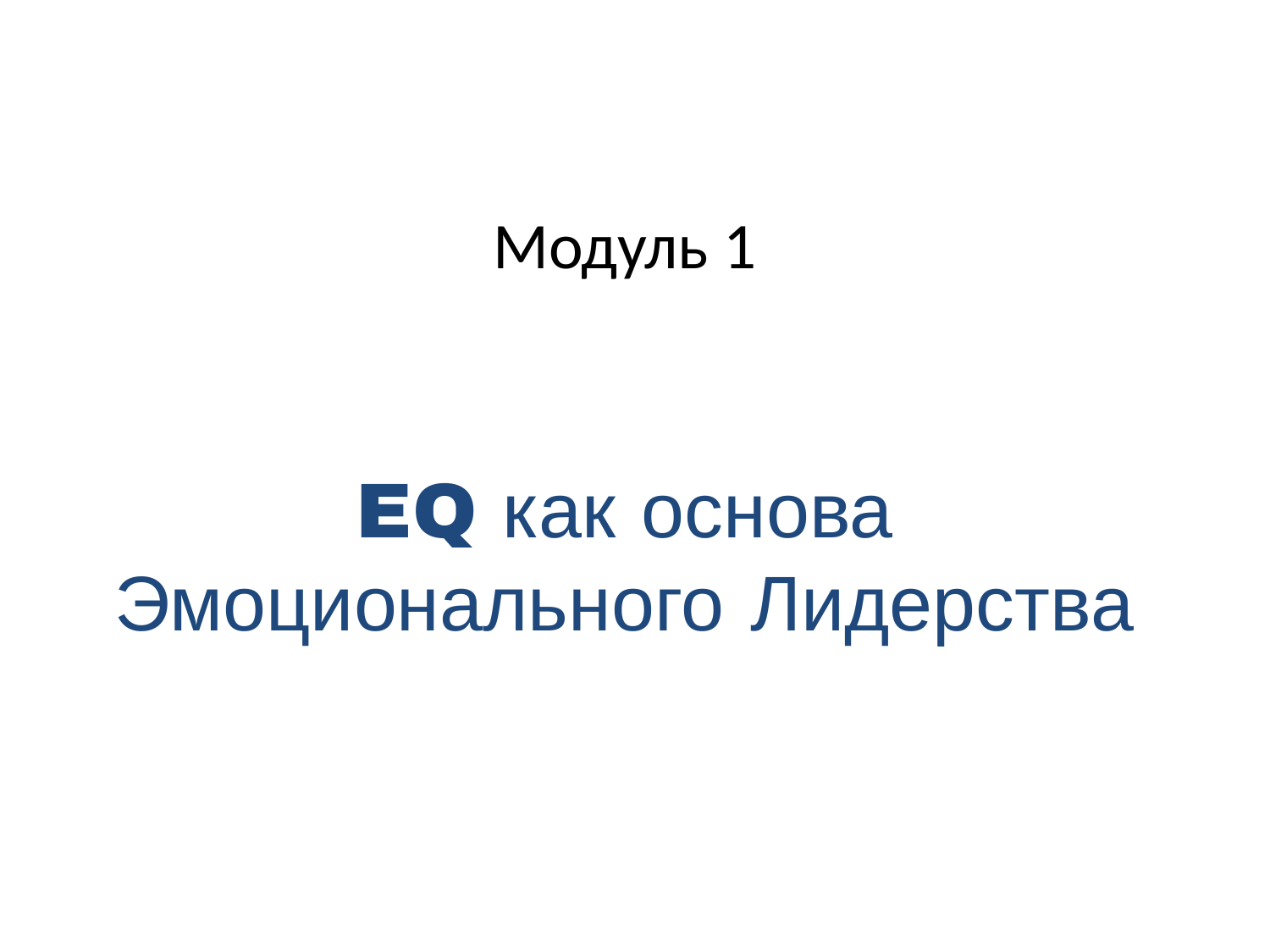

# Модуль 1
EQ как основа Эмоционального Лидерства